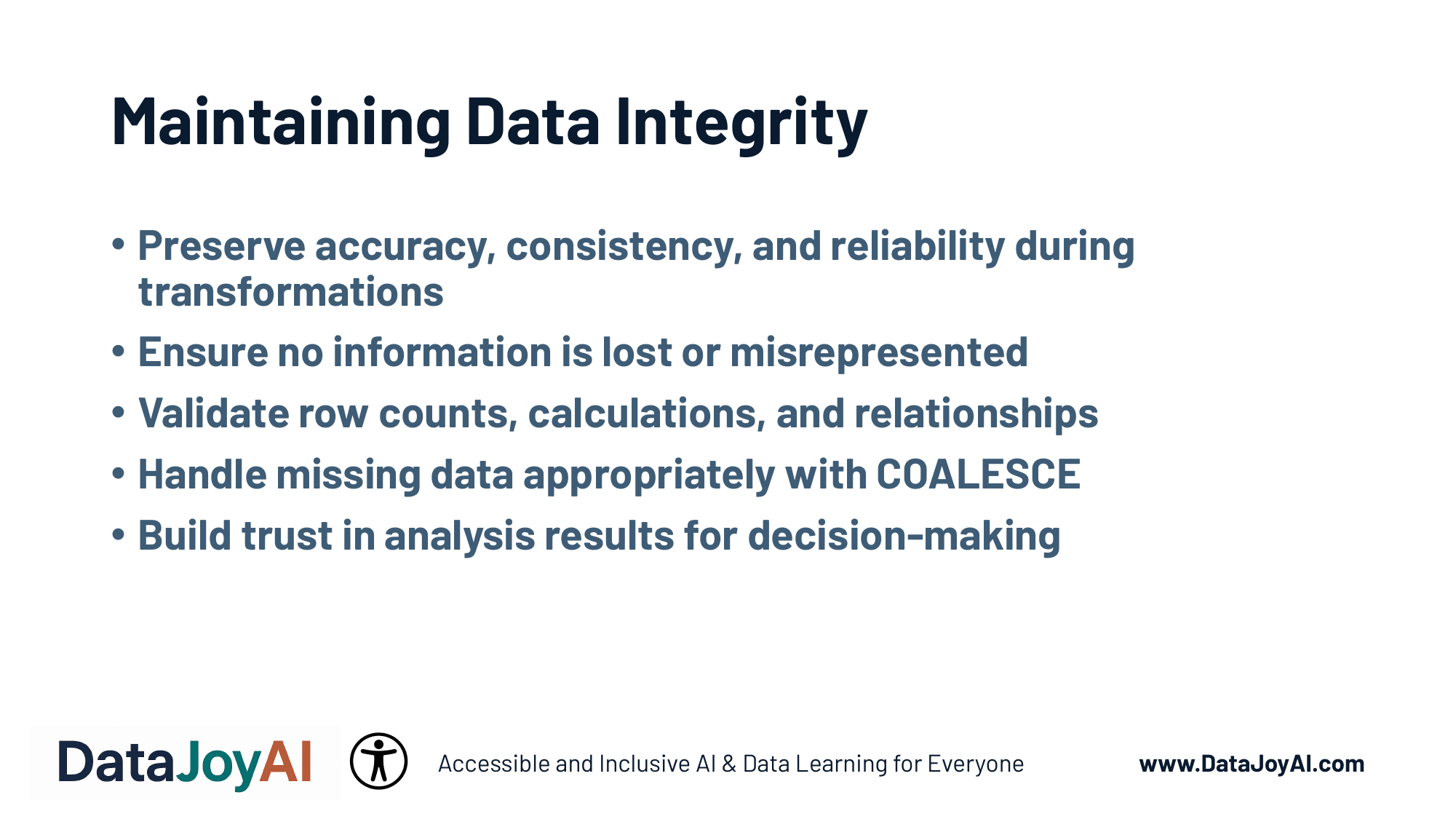

# Maintaining Data Integrity
Preserve accuracy, consistency, and reliability during transformations
Ensure no information is lost or misrepresented
Validate row counts, calculations, and relationships
Handle missing data appropriately with COALESCE
Build trust in analysis results for decision-making